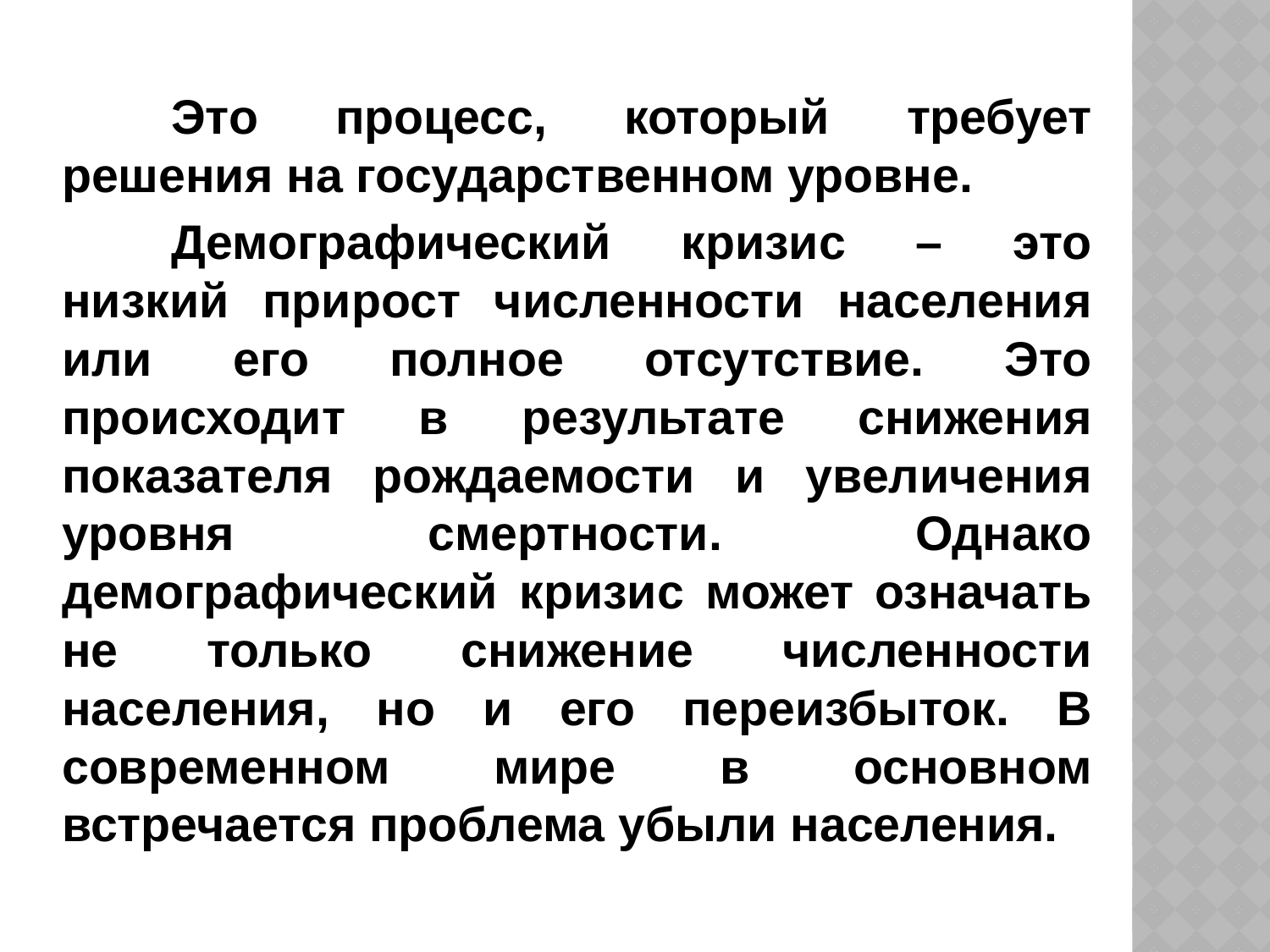

Это процесс, который требует решения на государственном уровне.
	Демографический кризис – это низкий прирост численности населения или его полное отсутствие. Это происходит в результате снижения показателя рождаемости и увеличения уровня смертности. Однако демографический кризис может означать не только снижение численности населения, но и его переизбыток. В современном мире в основном встречается проблема убыли населения.